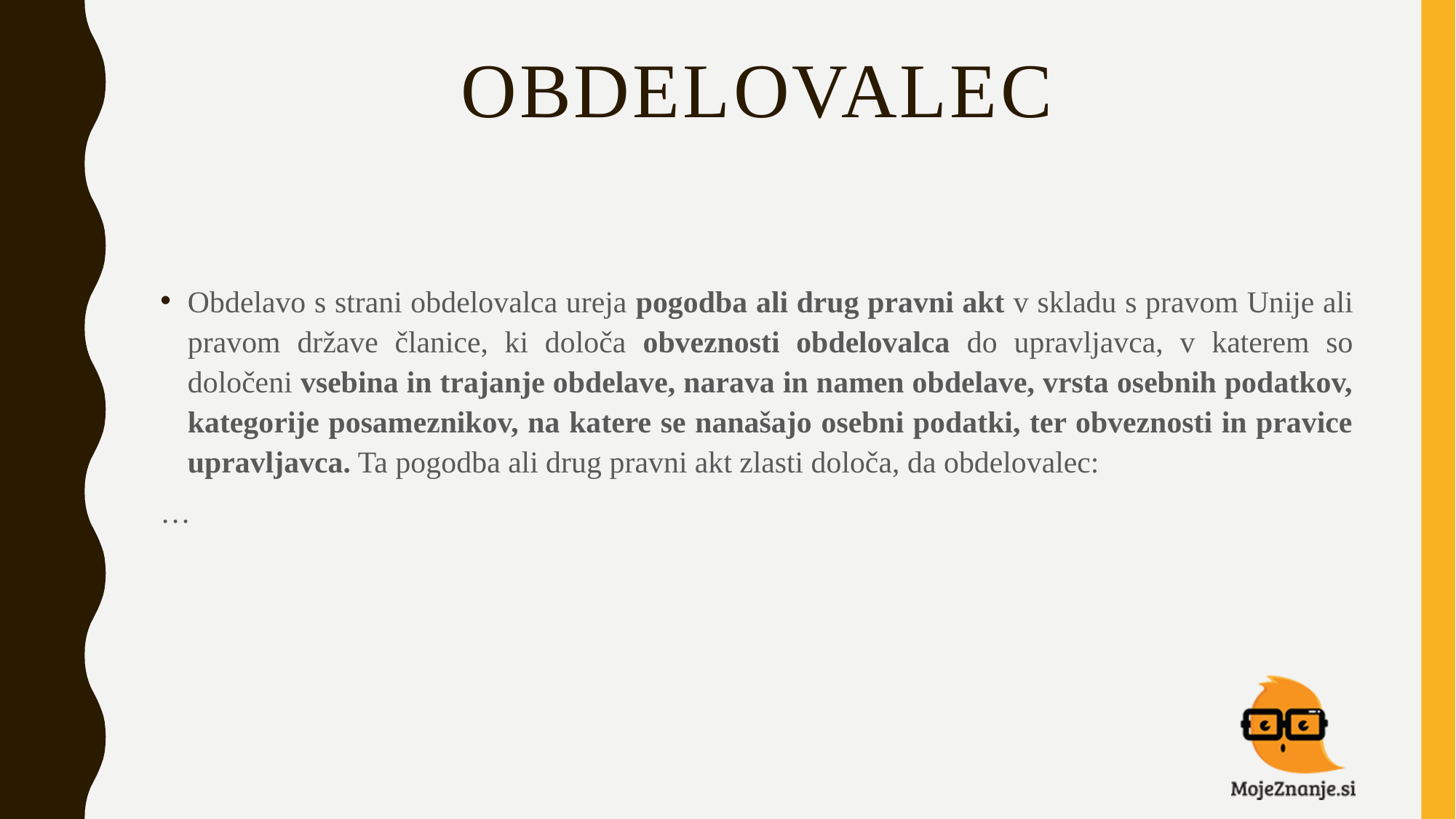

# OBDELOVALEC
Obdelavo s strani obdelovalca ureja pogodba ali drug pravni akt v skladu s pravom Unije ali pravom države članice, ki določa obveznosti obdelovalca do upravljavca, v katerem so določeni vsebina in trajanje obdelave, narava in namen obdelave, vrsta osebnih podatkov, kategorije posameznikov, na katere se nanašajo osebni podatki, ter obveznosti in pravice upravljavca. Ta pogodba ali drug pravni akt zlasti določa, da obdelovalec:
…